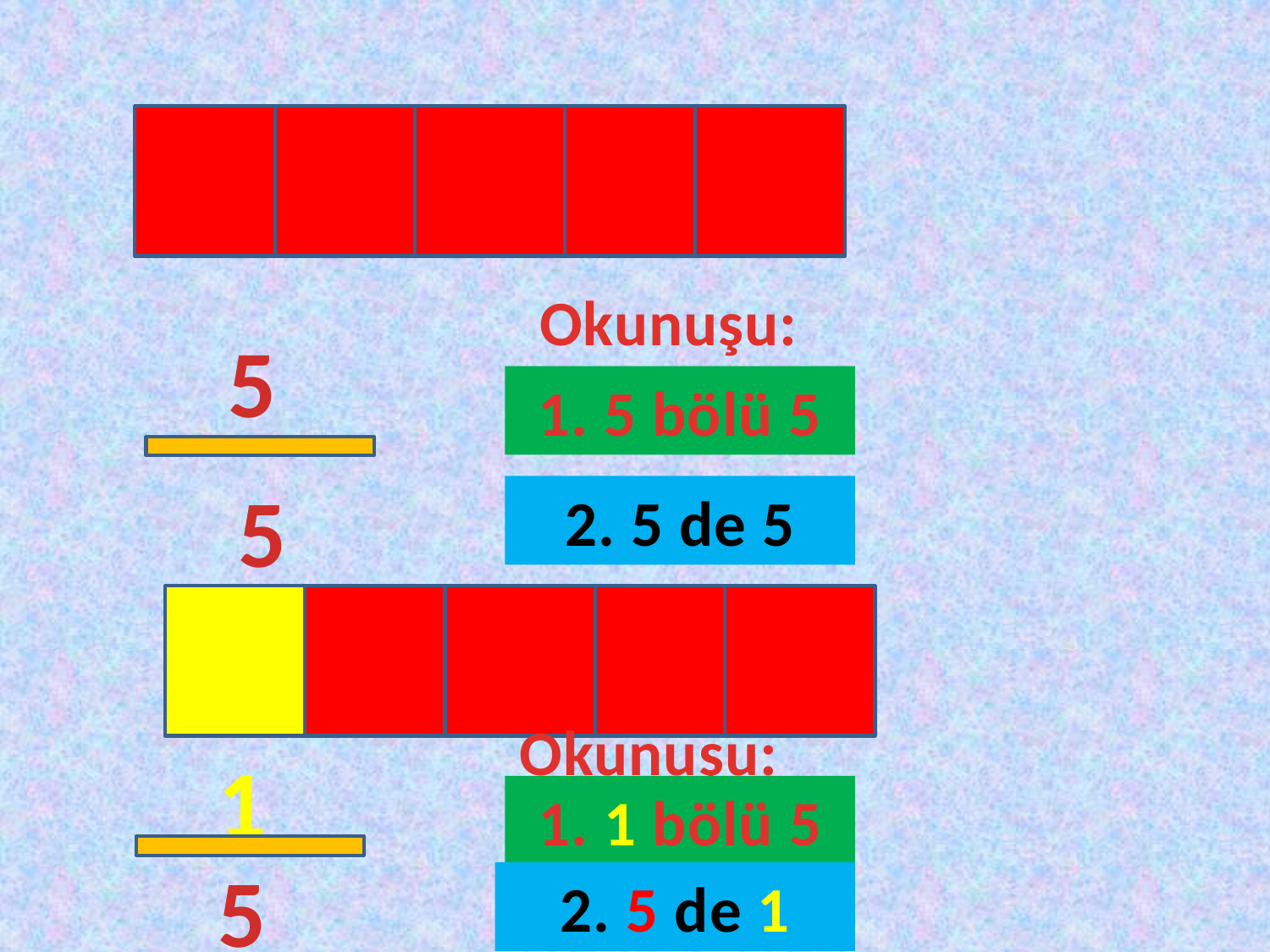

Okunuşu:
5
1. 5 bölü 5

5
2. 5 de 5

Okunuşu:
1
1. 1 bölü 5

5
2. 5 de 1